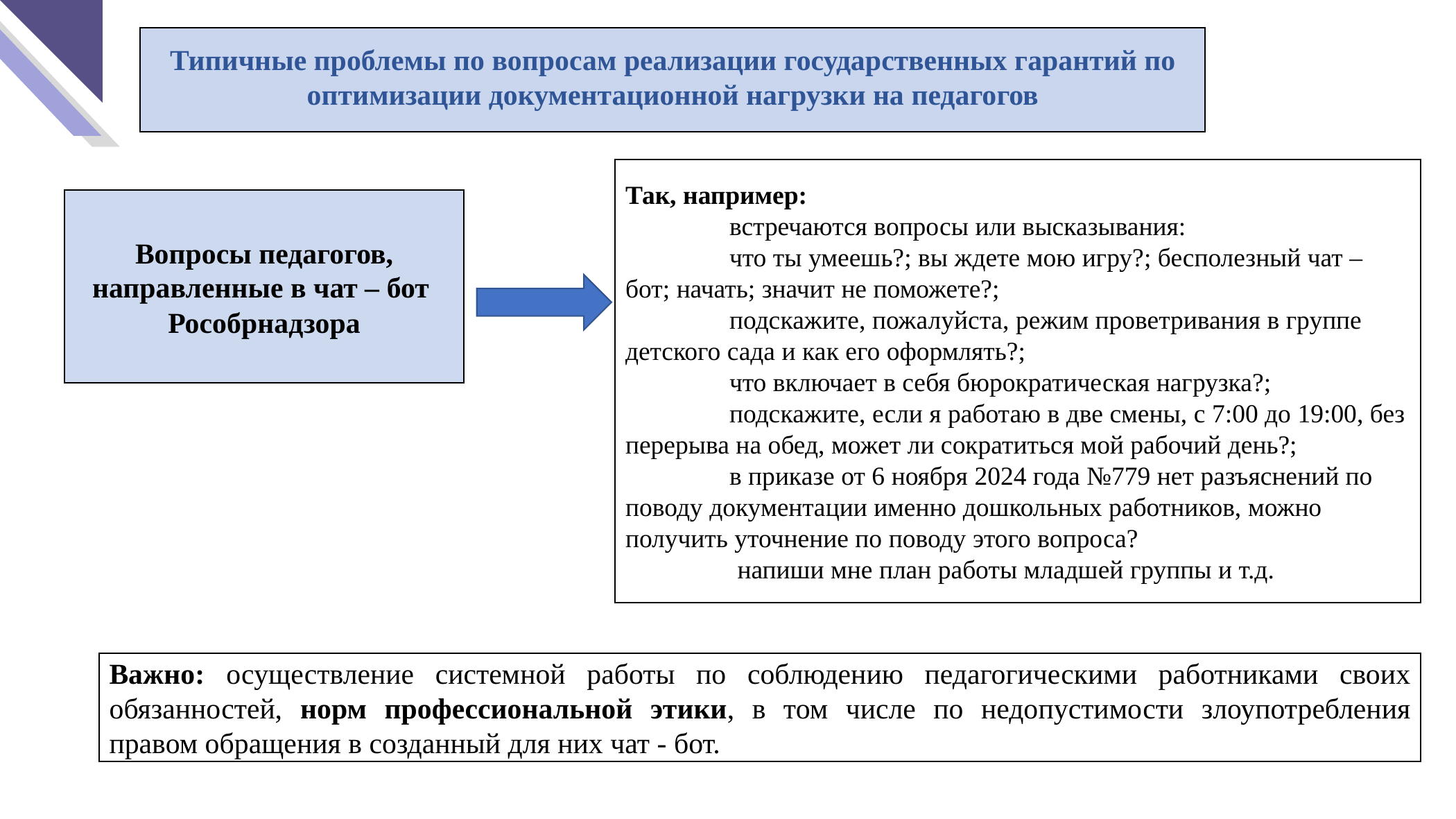

Типичные проблемы по вопросам реализации государственных гарантий по оптимизации документационной нагрузки на педагогов

Так, например:
	встречаются вопросы или высказывания:
	что ты умеешь?; вы ждете мою игру?; бесполезный чат – бот; начать; значит не поможете?;
 	подскажите, пожалуйста, режим проветривания в группе детского сада и как его оформлять?;
	что включает в себя бюрократическая нагрузка?;
	подскажите, если я работаю в две смены, с 7:00 до 19:00, без перерыва на обед, может ли сократиться мой рабочий день?;
	в приказе от 6 ноября 2024 года №779 нет разъяснений по поводу документации именно дошкольных работников, можно получить уточнение по поводу этого вопроса?
                 напиши мне план работы младшей группы и т.д.

Вопросы педагогов, направленные в чат – бот  Рособрнадзора

Важно: осуществление системной работы по соблюдению педагогическими работниками своих обязанностей, норм профессиональной этики, в том числе по недопустимости злоупотребления правом обращения в созданный для них чат - бот.